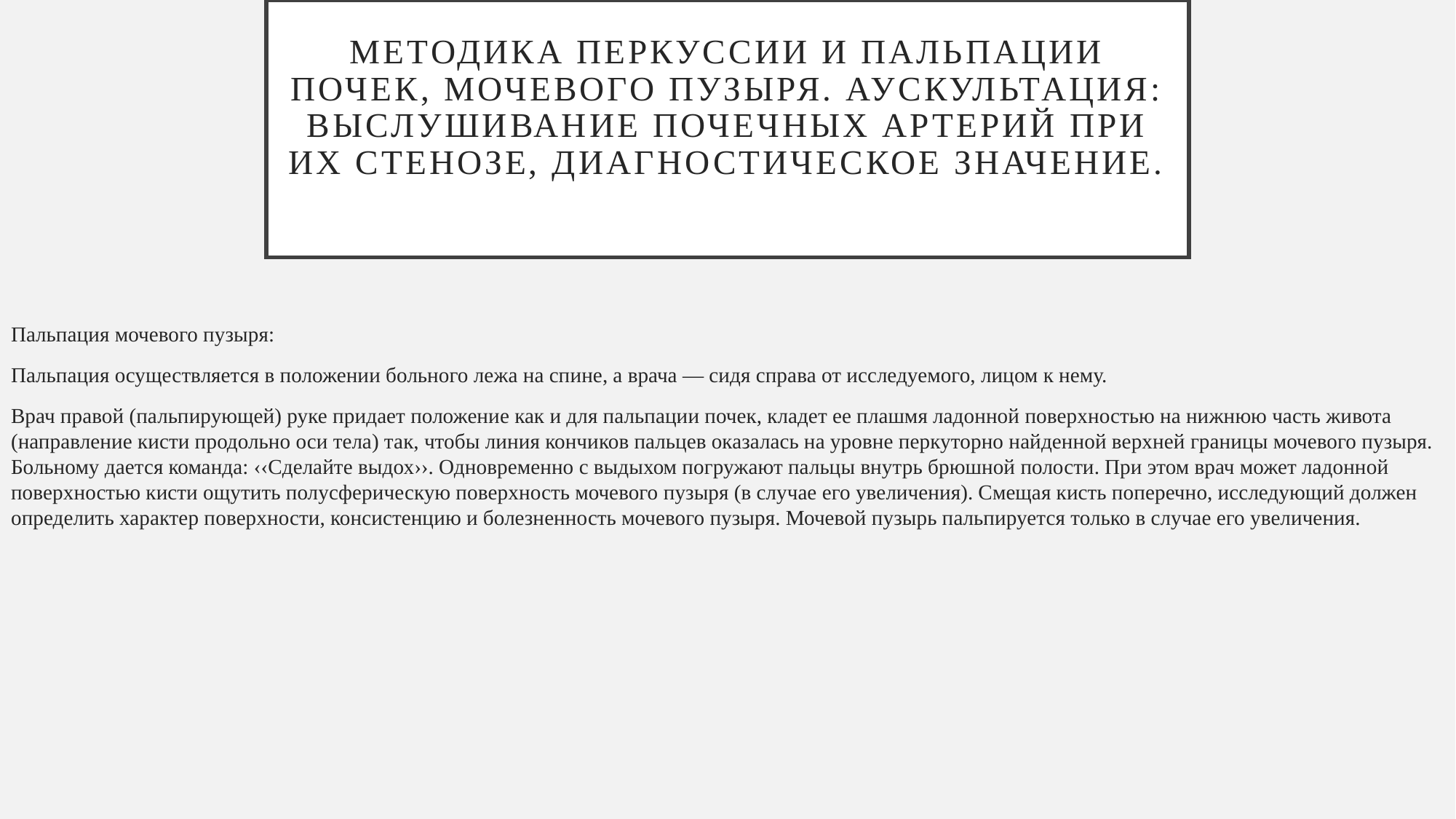

# Методика перкуссии и пальпации почек, мочевого пузыря. Аускультация: выслушивание почечных артерий при их стенозе, диагностическое значение.
Пальпация мочевого пузыря:
Пальпация осуществляется в положении больного лежа на спине, а врача — сидя справа от исследуемого, лицом к нему.
Врач правой (пальпирующей) руке придает положение как и для пальпации почек, кладет ее плашмя ладонной поверхностью на нижнюю часть живота (направление кисти продольно оси тела) так, чтобы линия кончиков пальцев оказалась на уровне перкуторно найденной верхней границы мочевого пузыря. Больному дается команда: ‹‹Cделайте выдох››. Одновременно с выдыхом погружают пальцы внутрь брюшной полости. При этом врач может ладонной поверхностью кисти ощутить полусферическую поверхность мочевого пузыря (в случае его увеличения). Смещая кисть поперечно, исследующий должен определить характер поверхности, консистенцию и болезненность мочевого пузыря. Мочевой пузырь пальпируется только в случае его увеличения.